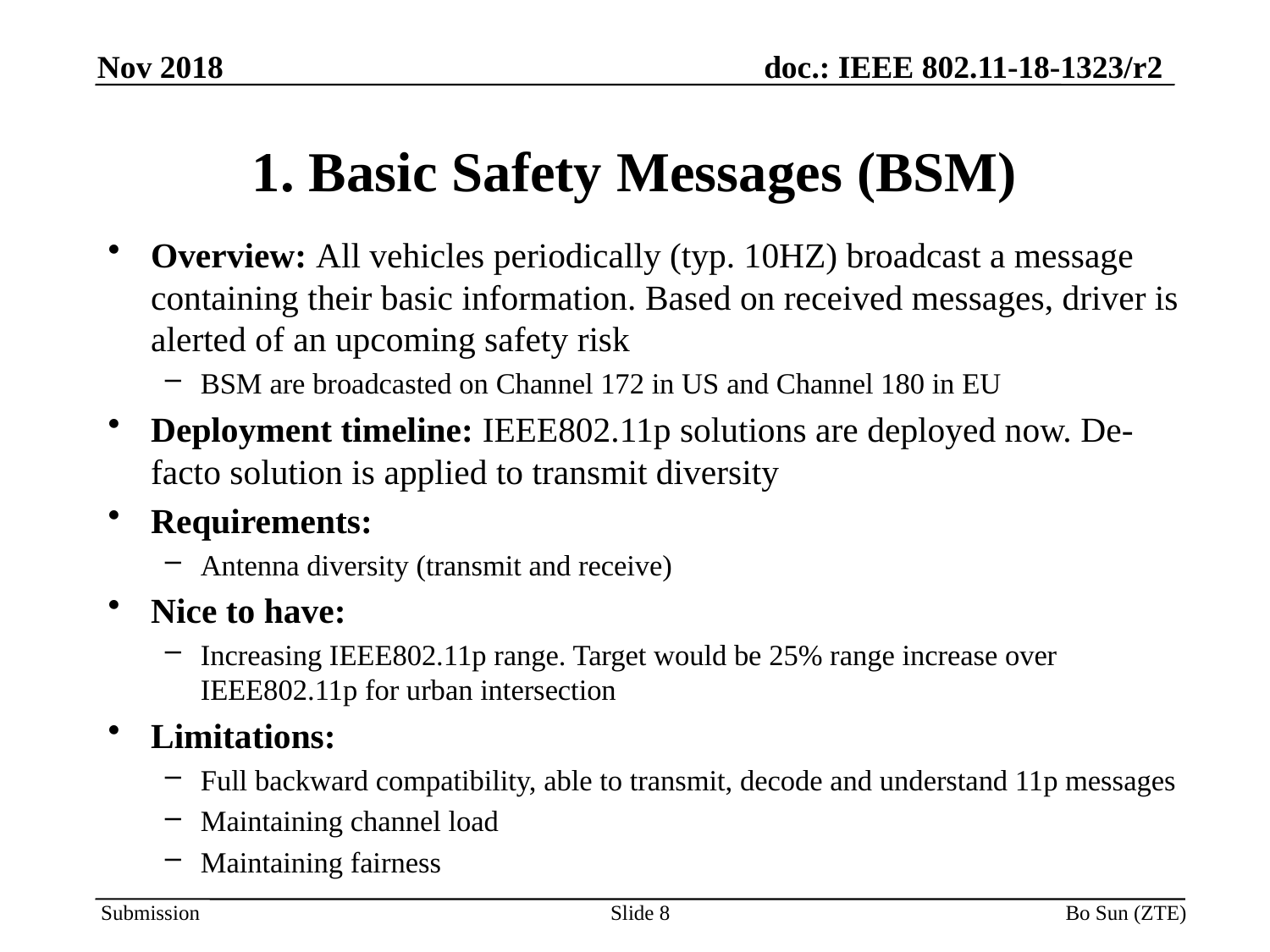

# 1. Basic Safety Messages (BSM)
Overview: All vehicles periodically (typ. 10HZ) broadcast a message containing their basic information. Based on received messages, driver is alerted of an upcoming safety risk
BSM are broadcasted on Channel 172 in US and Channel 180 in EU
Deployment timeline: IEEE802.11p solutions are deployed now. De-facto solution is applied to transmit diversity
Requirements:
Antenna diversity (transmit and receive)
Nice to have:
Increasing IEEE802.11p range. Target would be 25% range increase over IEEE802.11p for urban intersection
Limitations:
Full backward compatibility, able to transmit, decode and understand 11p messages
Maintaining channel load
Maintaining fairness

Slide 8
Bo Sun (ZTE)